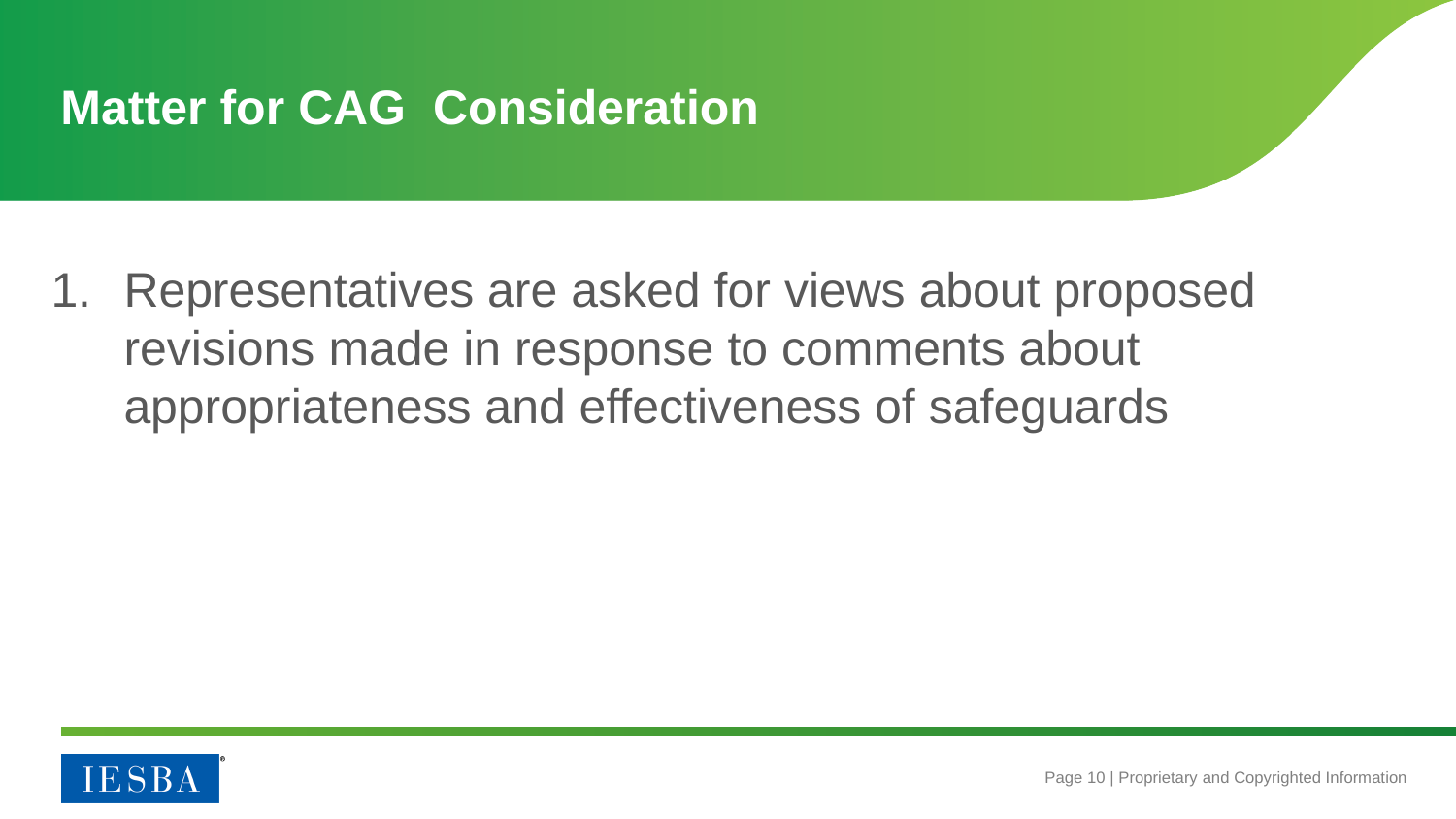

# Matter for CAG  Consideration
Representatives are asked for views about proposed revisions made in response to comments about appropriateness and effectiveness of safeguards